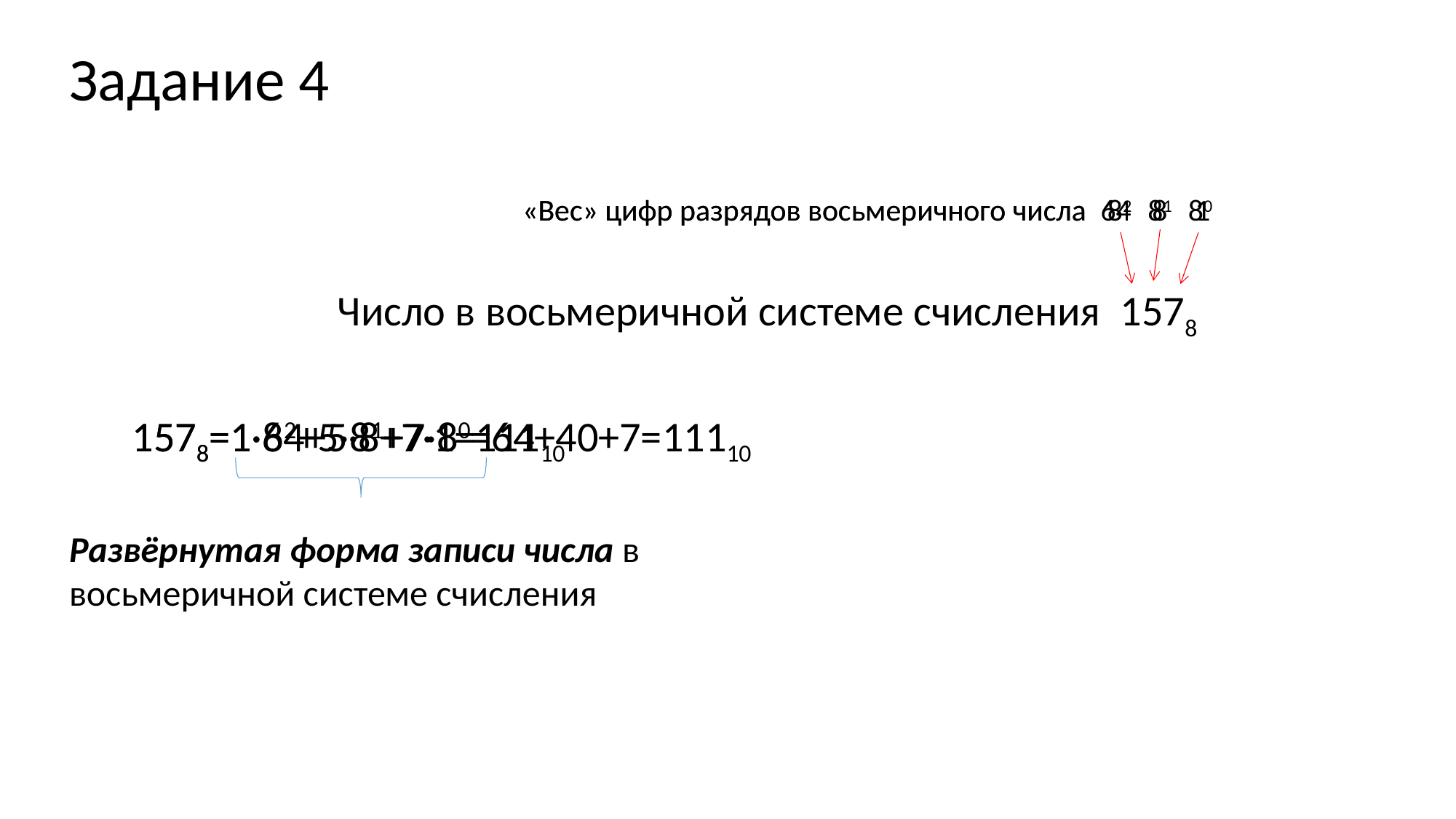

# Задание 4
		«Вес» цифр разрядов восьмеричного числа  64   8    1
		«Вес» цифр разрядов восьмеричного числа   82    81    80

 Число в восьмеричной системе счисления  1578

1578=1·82+5·81+7·80=64+40+7=11110
1578=1·64+5·8+7·1=11110
Развёрнутая форма записи числа в восьмеричной системе счисления